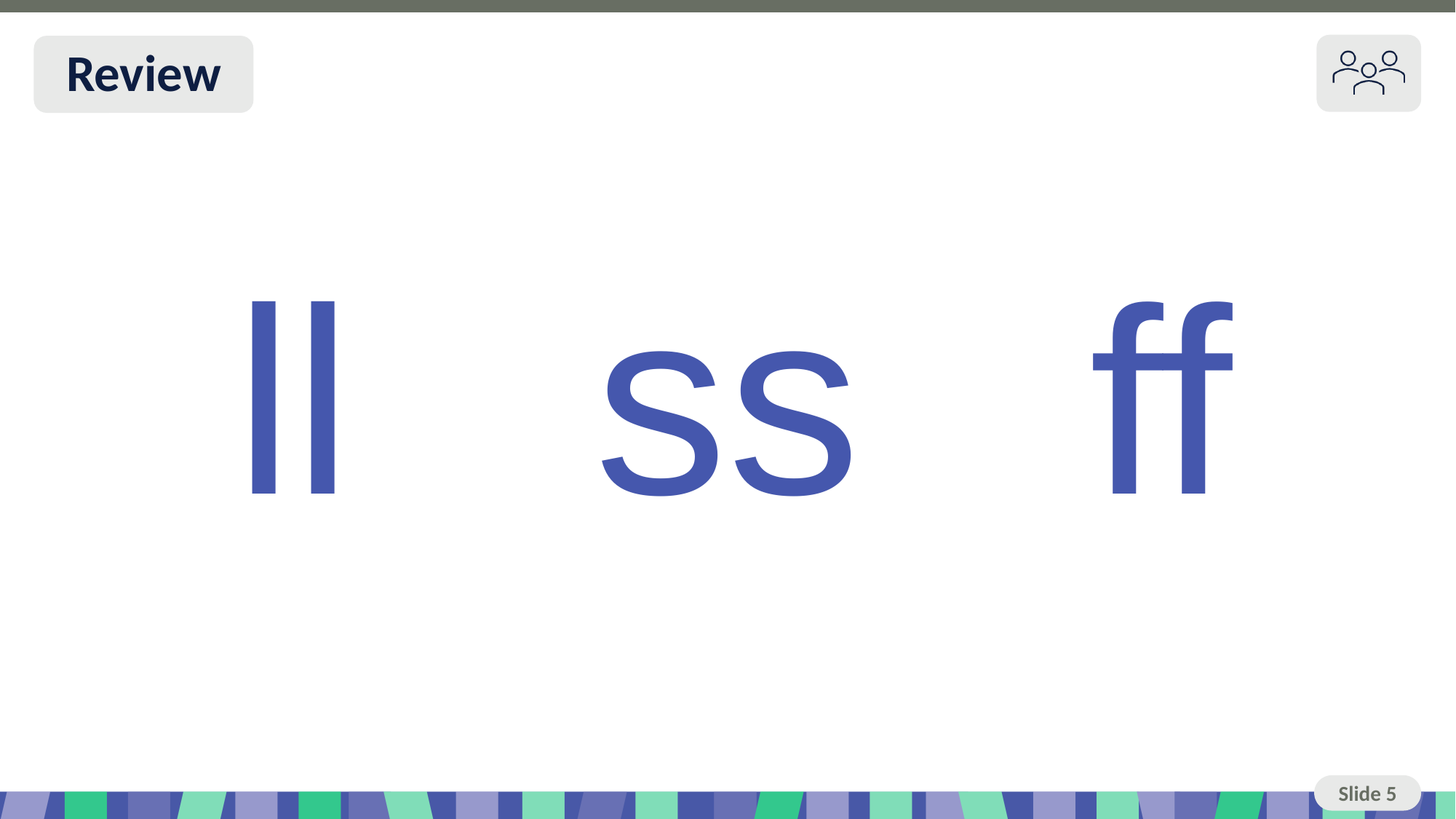

# Slide 5 Review
ll
ss
ff